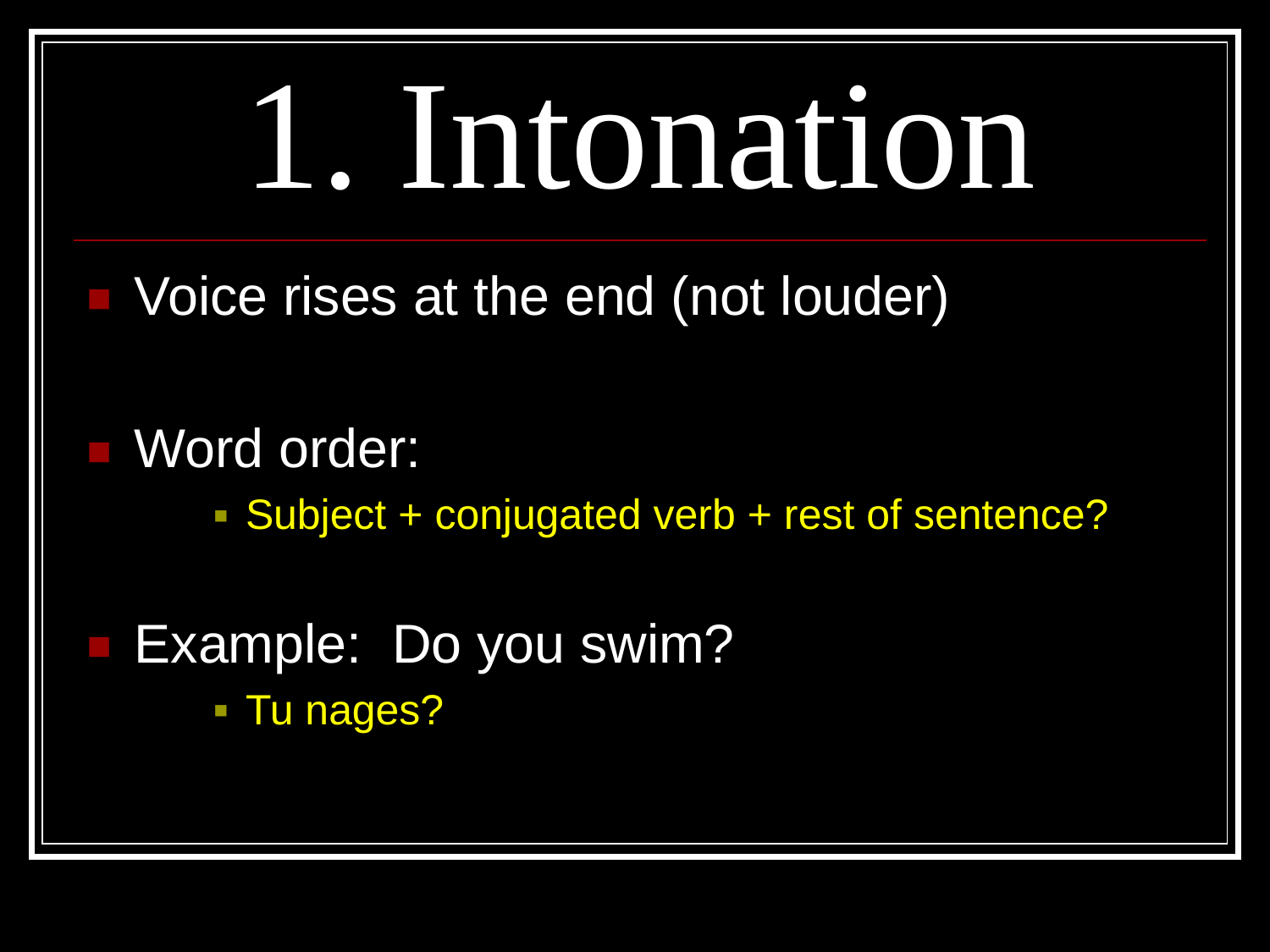

# 1. Intonation
Voice rises at the end (not louder)

Word order:
Subject + conjugated verb + rest of sentence?

Example:  Do you swim?
Tu nages?